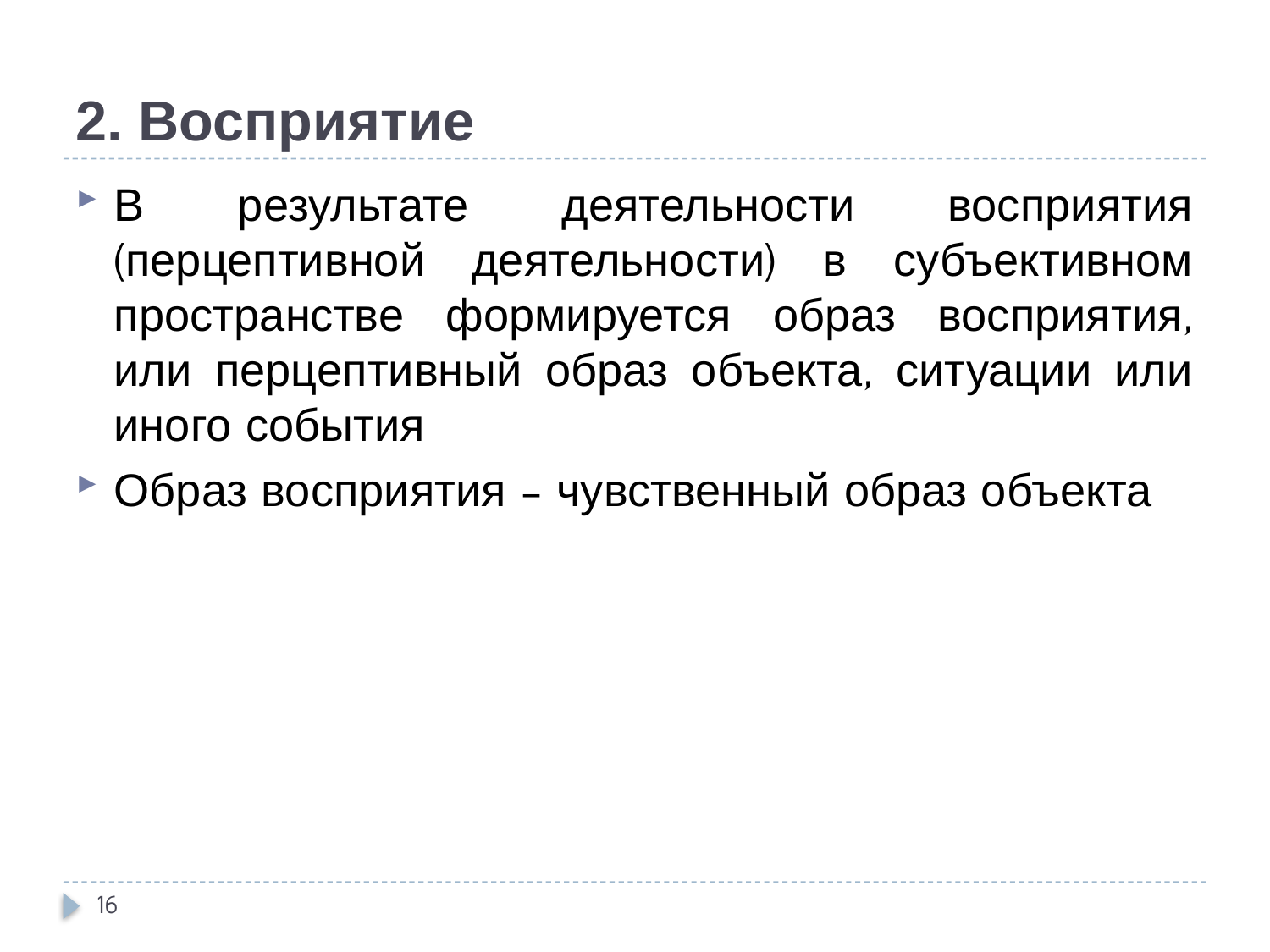

# 2. Восприятие
В результате деятельности восприятия (перцептивной деятельности) в субъективном пространстве формируется образ восприятия, или перцептивный образ объекта, ситуации или иного события
Образ восприятия – чувственный образ объекта

16